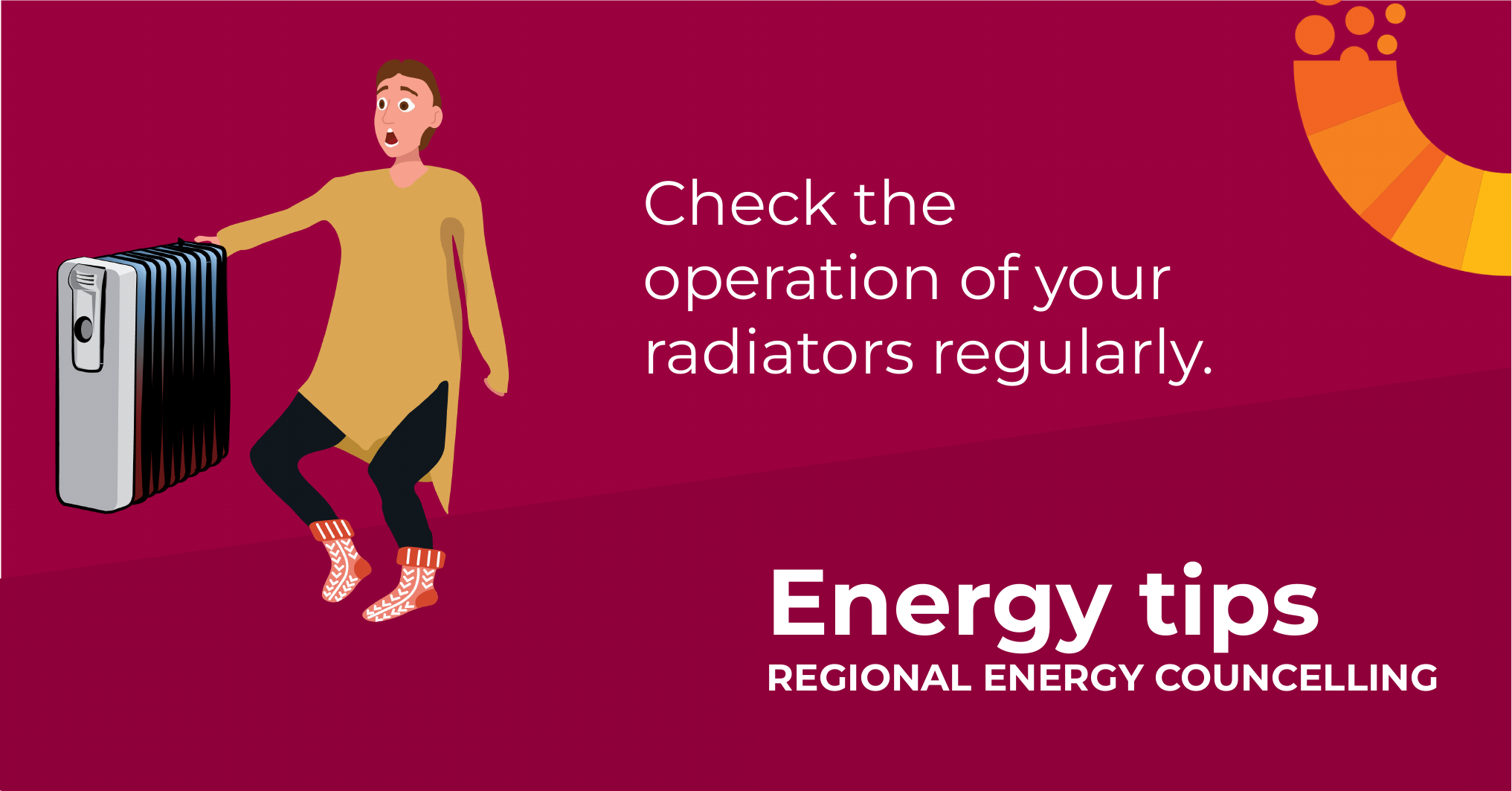

Check the operation of your radiators regularly.
Energy tips
REGIONAL ENERGY COUNCELLING